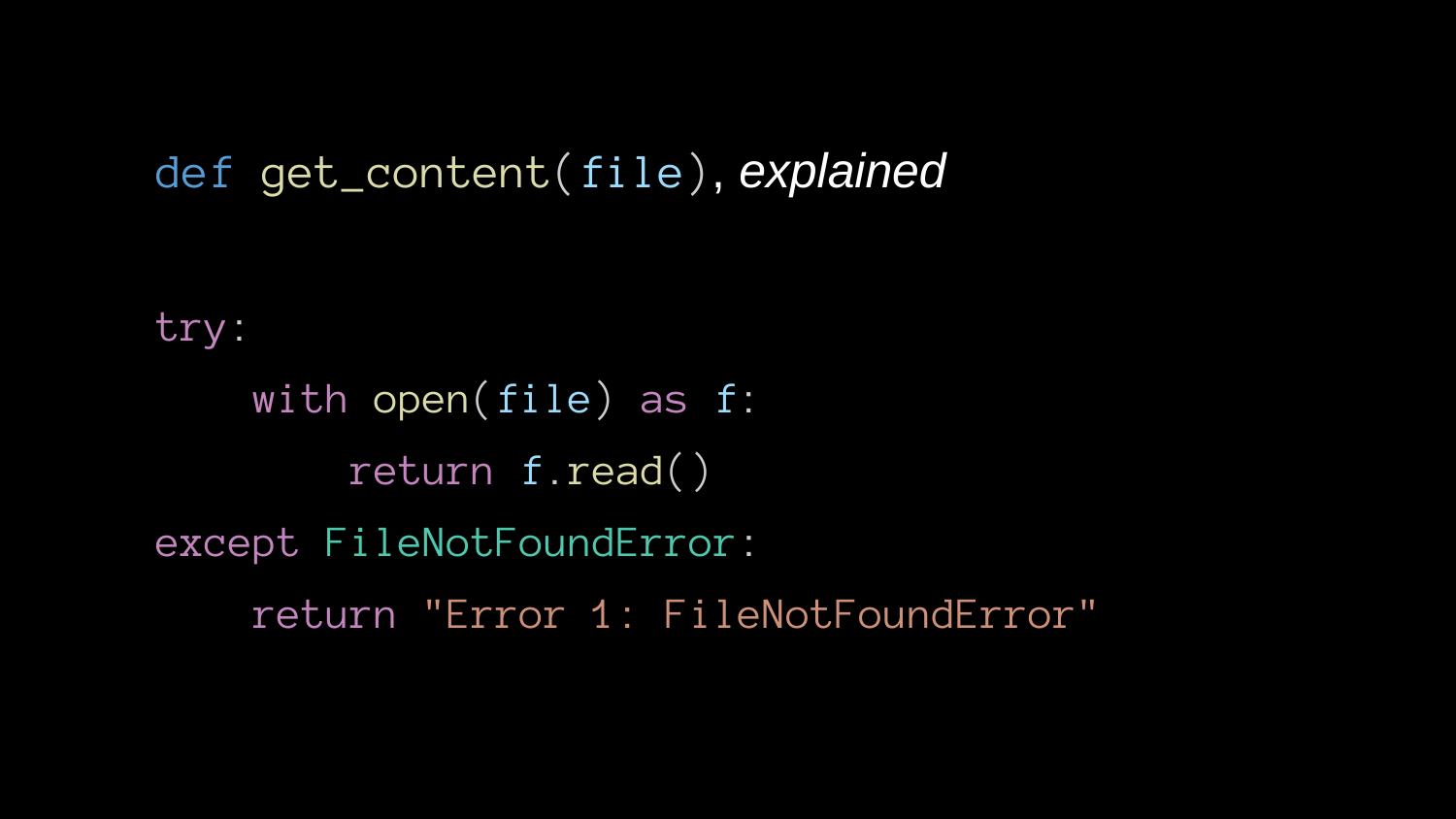

def get_content(file), explained
try:
    with open(file) as f:
        return f.read()
except FileNotFoundError:
    return "Error 1: FileNotFoundError"